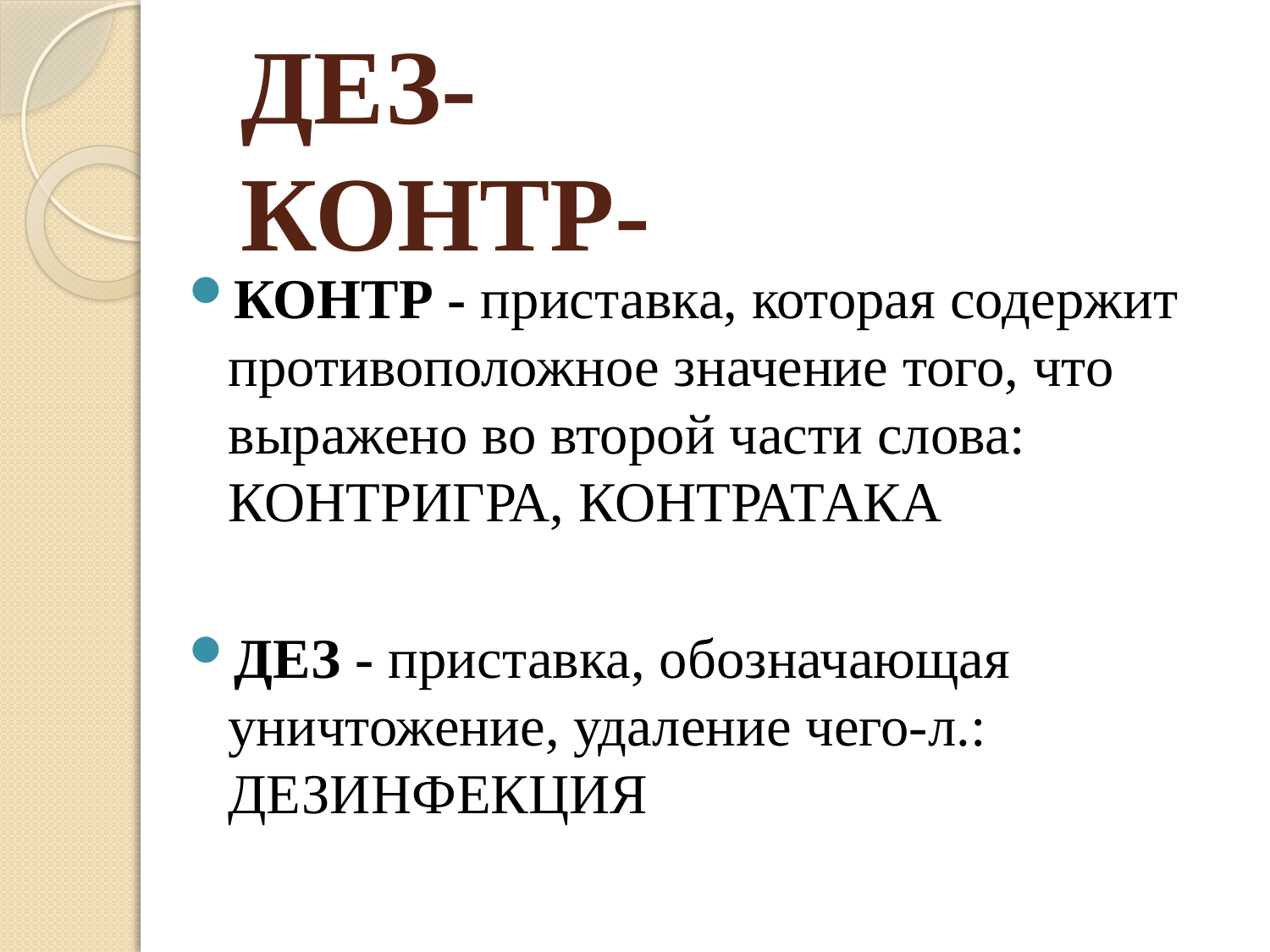

# ДЕЗ-                 КОНТР-
КОНТР - приставка, которая содержит противоположное значение того, что выражено во второй части слова: КОНТРИГРА, КОНТРАТАКА

ДЕЗ - приставка, обозначающая уничтожение, удаление чего-л.: ДЕЗИНФЕКЦИЯ